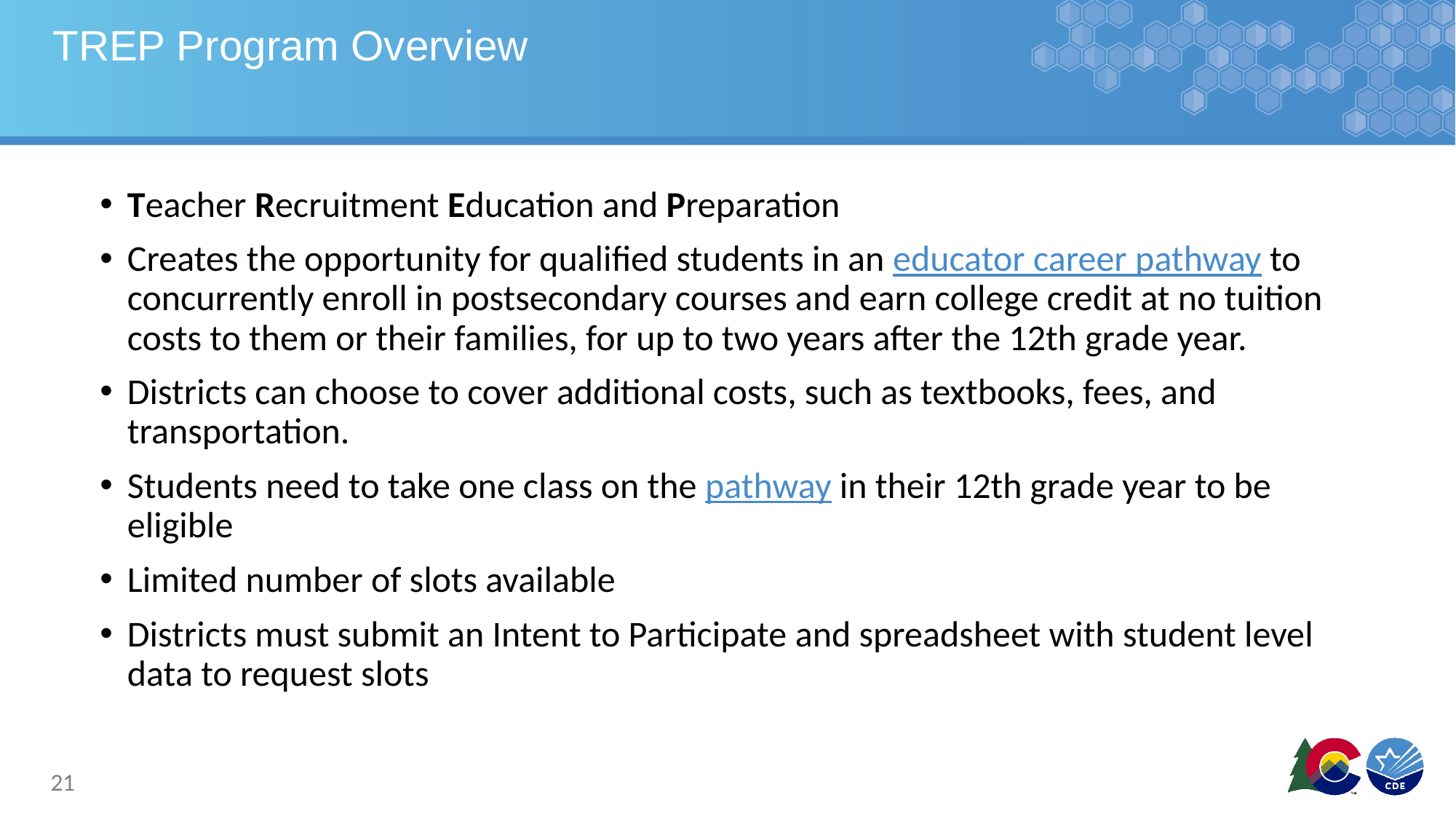

# TREP Program Overview
Teacher Recruitment Education and Preparation
Creates the opportunity for qualified students in an educator career pathway to concurrently enroll in postsecondary courses and earn college credit at no tuition costs to them or their families, for up to two years after the 12th grade year.
Districts can choose to cover additional costs, such as textbooks, fees, and transportation.
Students need to take one class on the pathway in their 12th grade year to be eligible
Limited number of slots available
Districts must submit an Intent to Participate and spreadsheet with student level data to request slots

21